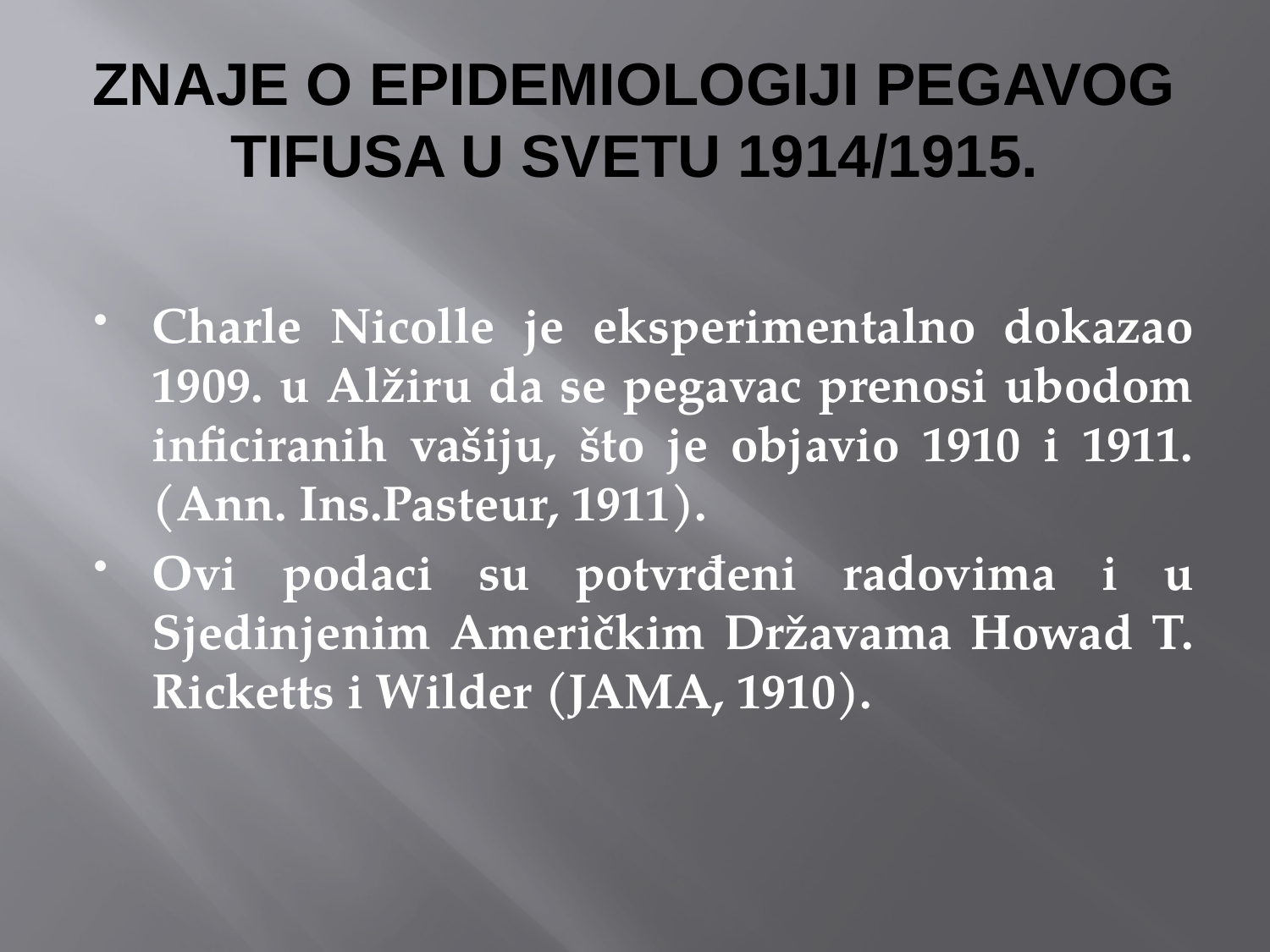

# ZNAJE O EPIDEMIOLOGIJI PEGAVOG TIFUSA U SVETU 1914/1915.
Charle Nicolle je eksperimentalno dokazao 1909. u Alžiru da se pegavac prenosi ubodom inficiranih vašiju, što je objavio 1910 i 1911. (Ann. Ins.Pasteur, 1911).
Ovi podaci su potvrđeni radovima i u Sjedinjenim Američkim Državama Howad T. Ricketts i Wilder (JAMA, 1910).